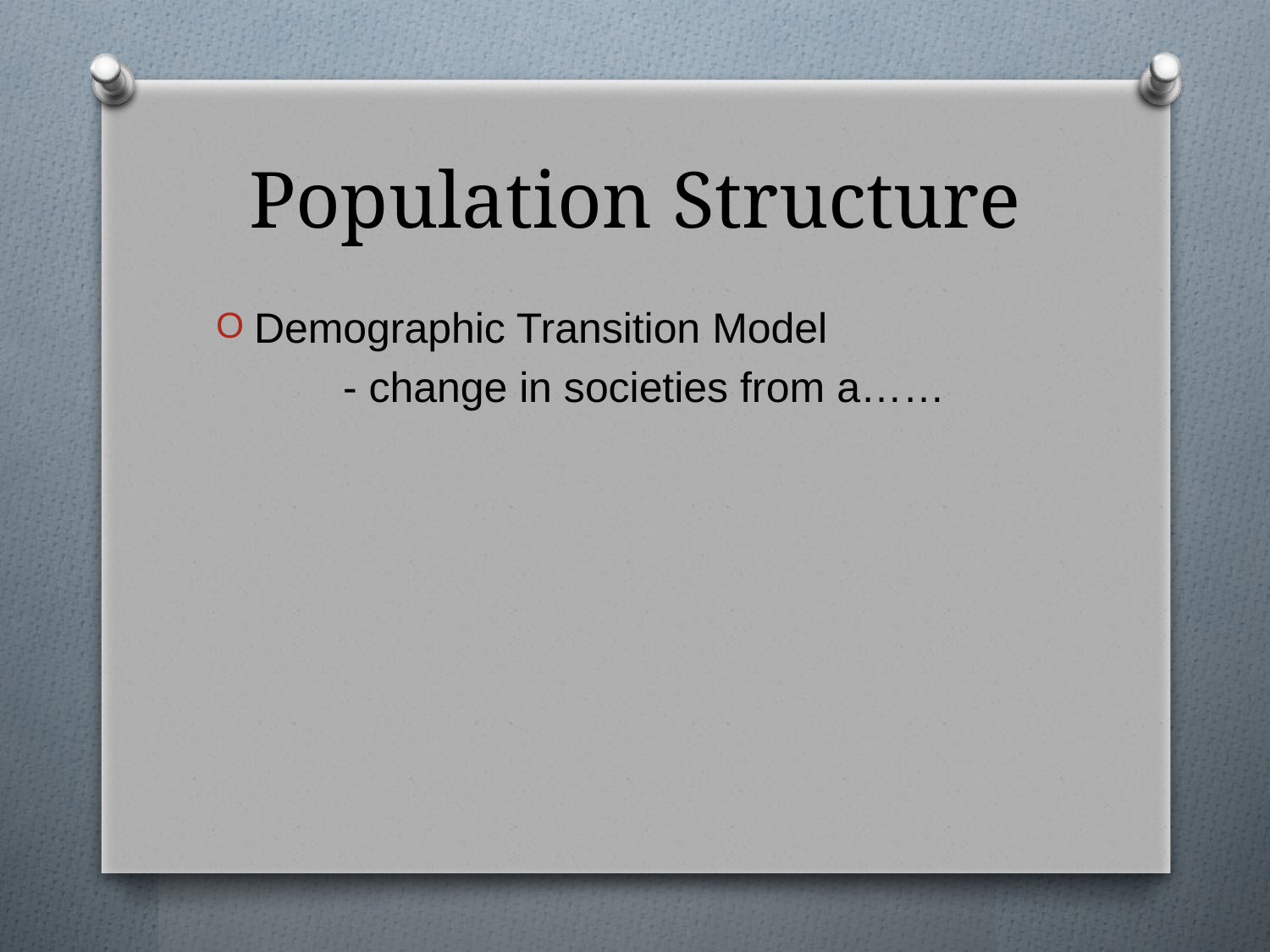

# Population Structure
Demographic Transition Model
	- change in societies from a……